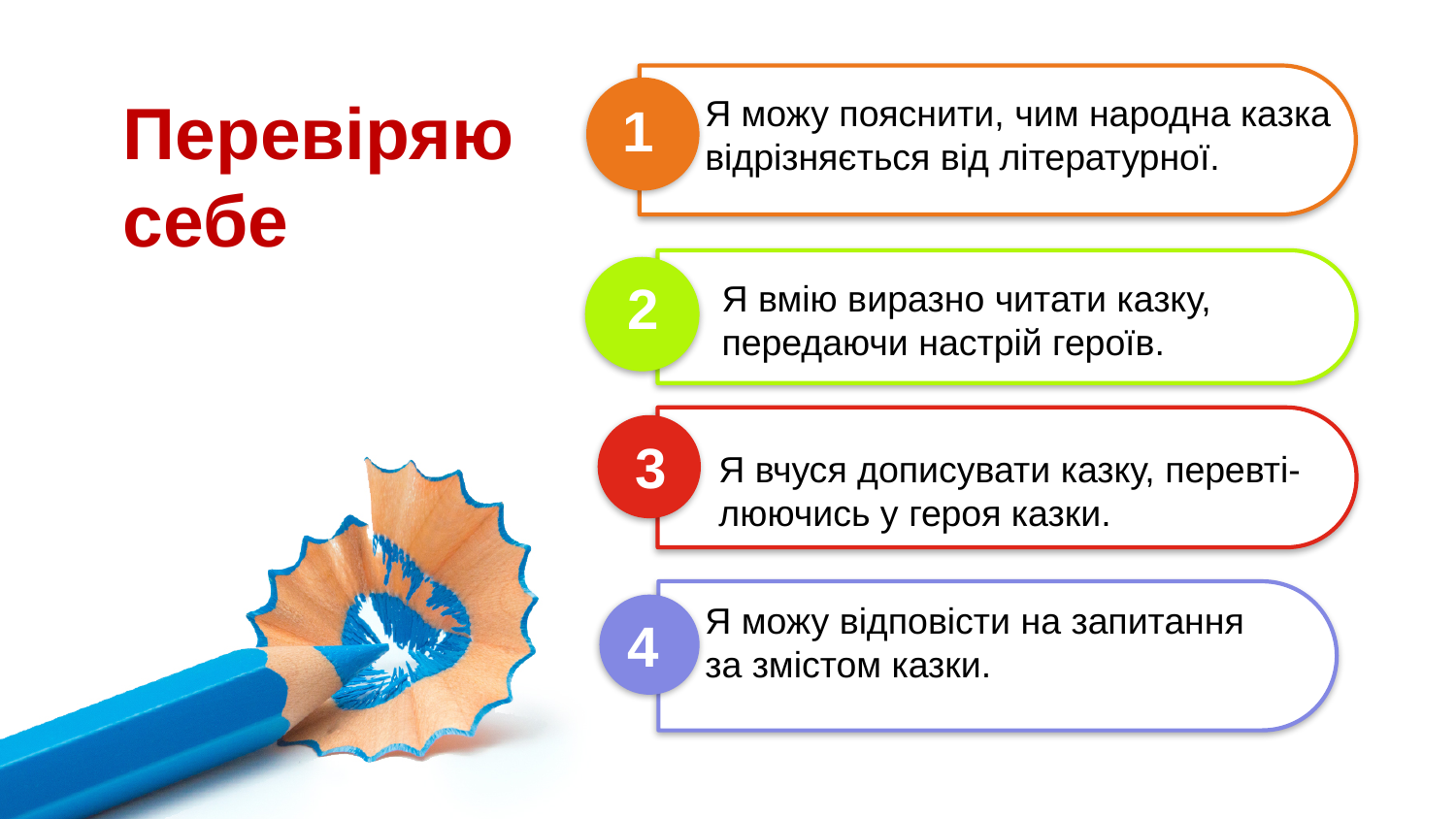

Перевіряю себе

Я можу пояснити, чим народна казка відрізняється від літературної.

1

2
Я вмію виразно читати казку,
передаючи настрій героїв.

3
Я вчуся дописувати казку, перевті-люючись у героя казки.

Я можу відповісти на запитання
за змістом казки.

4